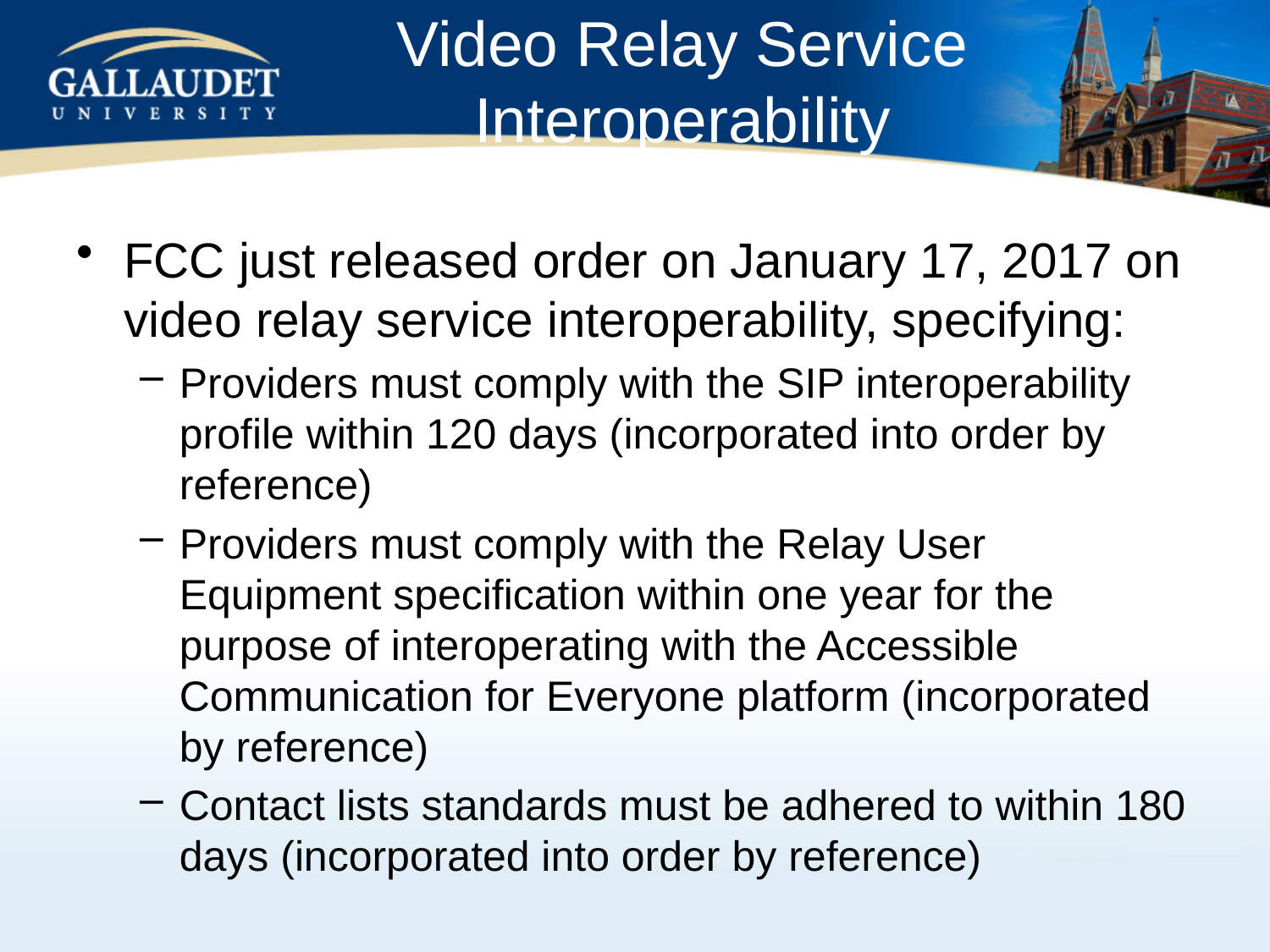

# Video Relay Service Interoperability
FCC just released order on January 17, 2017 on video relay service interoperability, specifying:
Providers must comply with the SIP interoperability profile within 120 days (incorporated into order by reference)
Providers must comply with the Relay User Equipment specification within one year for the purpose of interoperating with the Accessible Communication for Everyone platform (incorporated by reference)
Contact lists standards must be adhered to within 180 days (incorporated into order by reference)